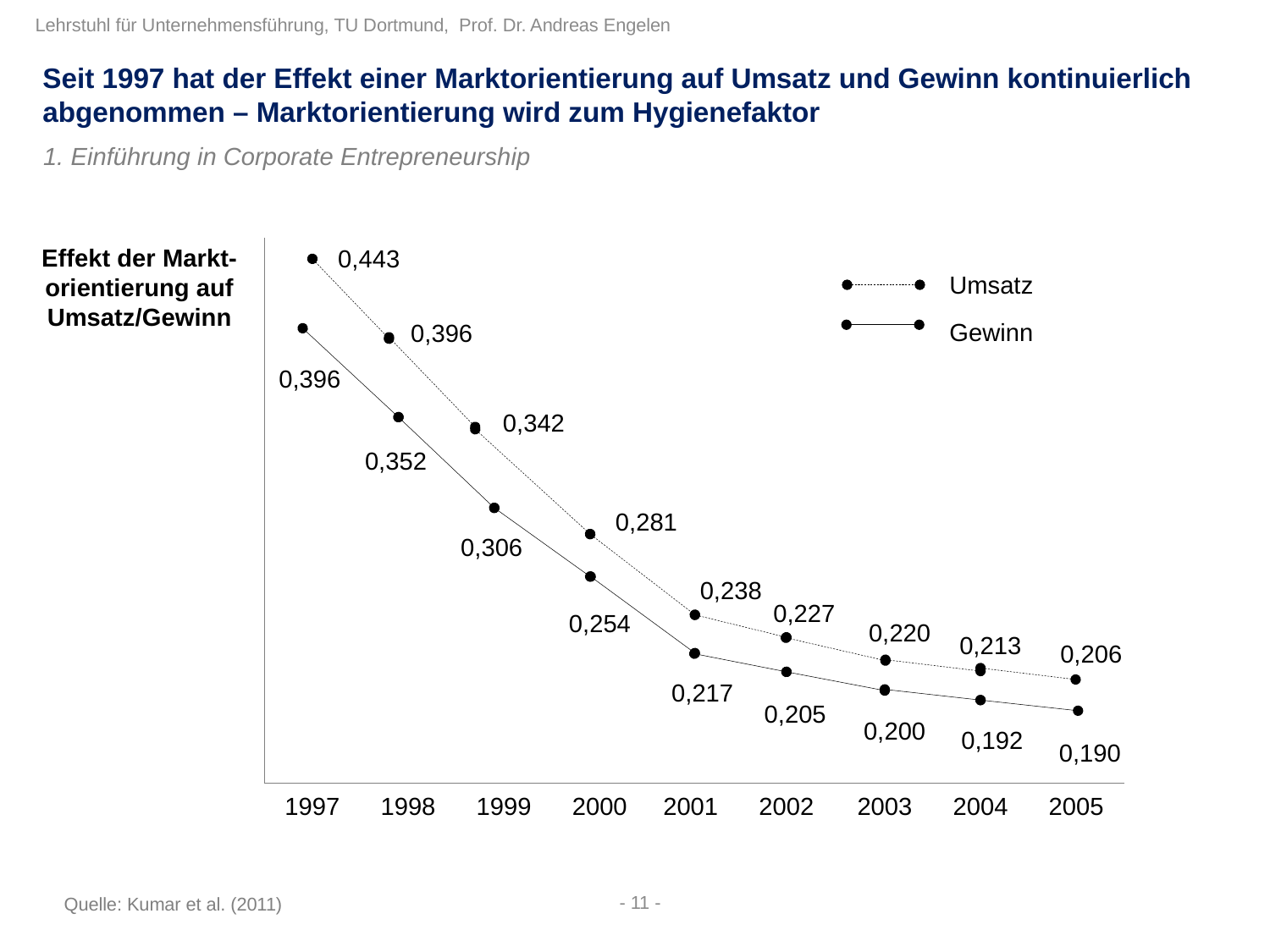

Seit 1997 hat der Effekt einer Marktorientierung auf Umsatz und Gewinn kontinuierlich abgenommen – Marktorientierung wird zum Hygienefaktor
1. Einführung in Corporate Entrepreneurship
Effekt der Markt-orientierung auf Umsatz/Gewinn
0,443
Umsatz
Gewinn
0,396
0,396
0,342
0,352
0,281
0,306
0,238
0,227
0,254
0,220
0,213
0,206
0,217
0,205
0,200
0,192
0,190
1997
1998
1999
2000
2001
2002
2003
2004
2005
- 11 -
Quelle: Kumar et al. (2011)